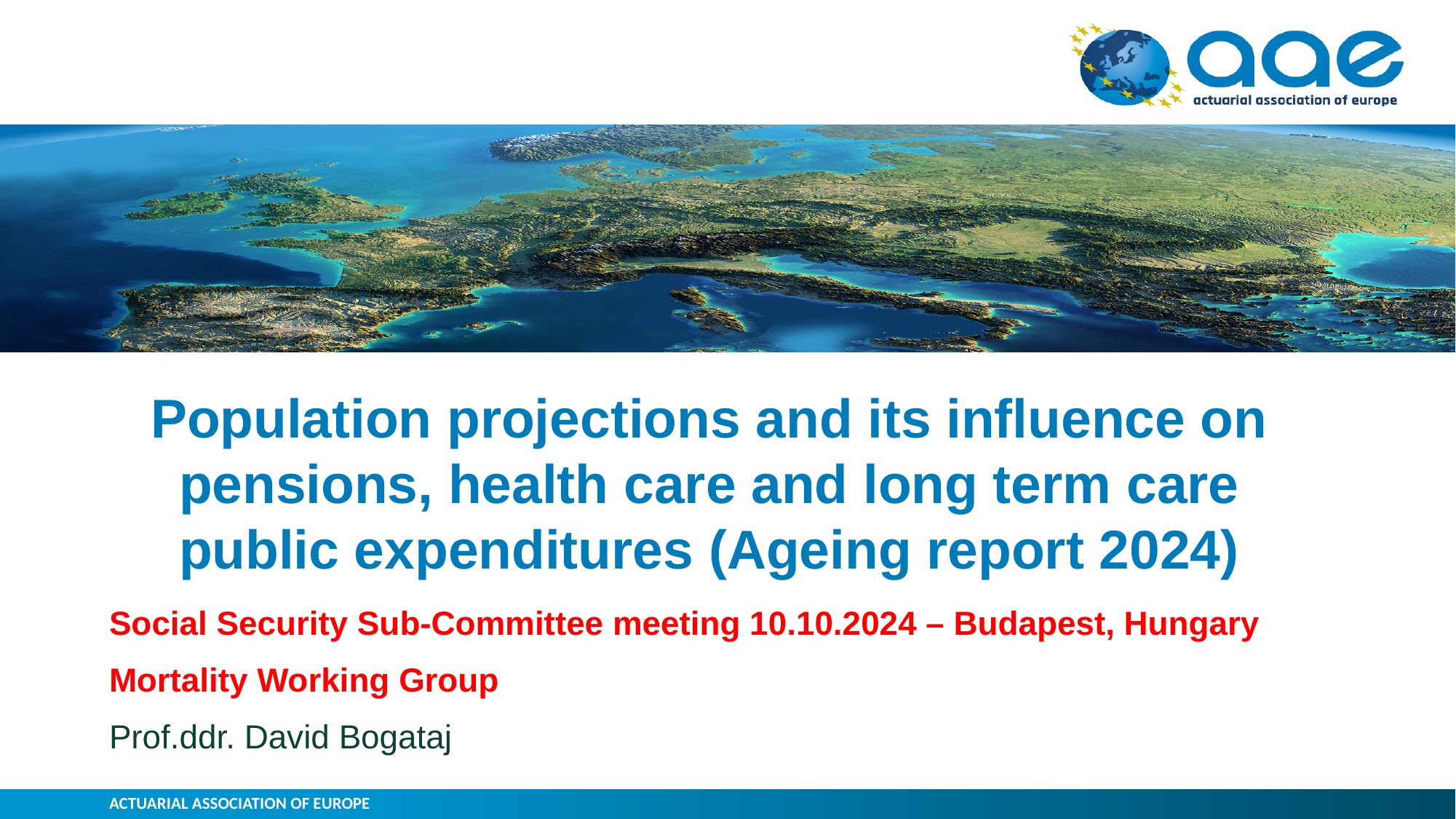

# Population projections and its influence on pensions, health care and long term care public expenditures (Ageing report 2024)
Social Security Sub-Committee meeting 10.10.2024 – Budapest, Hungary
Mortality Working Group
Prof.ddr. David Bogataj